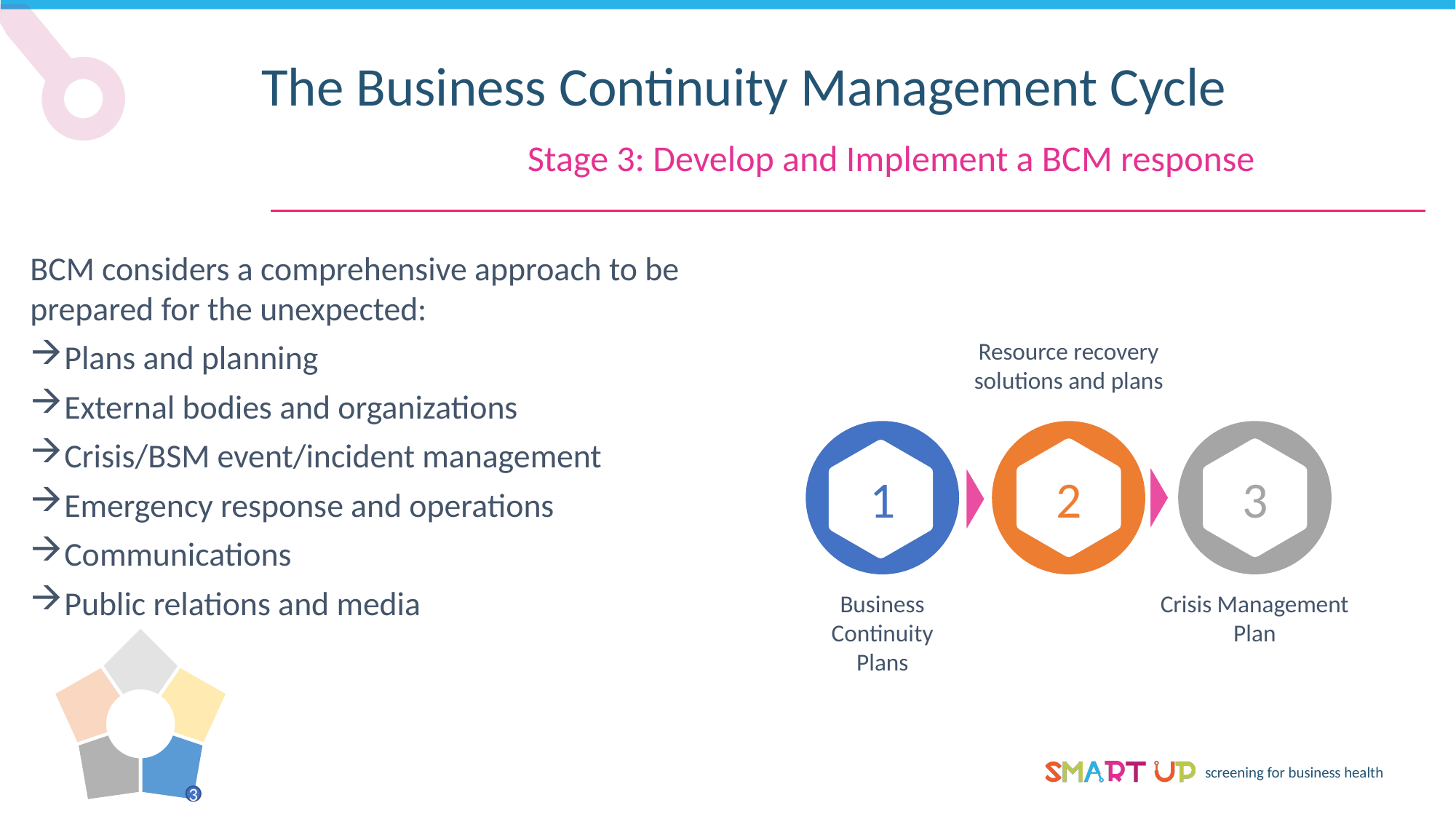

The Business Continuity Management Cycle
Stage 3: Develop and Implement a BCM response
BCM considers a comprehensive approach to be prepared for the unexpected:
Plans and planning
External bodies and organizations
Crisis/BSM event/incident management
Emergency response and operations
Communications
Public relations and media

Resource recovery
solutions and plans

1
2
3

Business
Continuity
Plans
Crisis Management
Plan

3